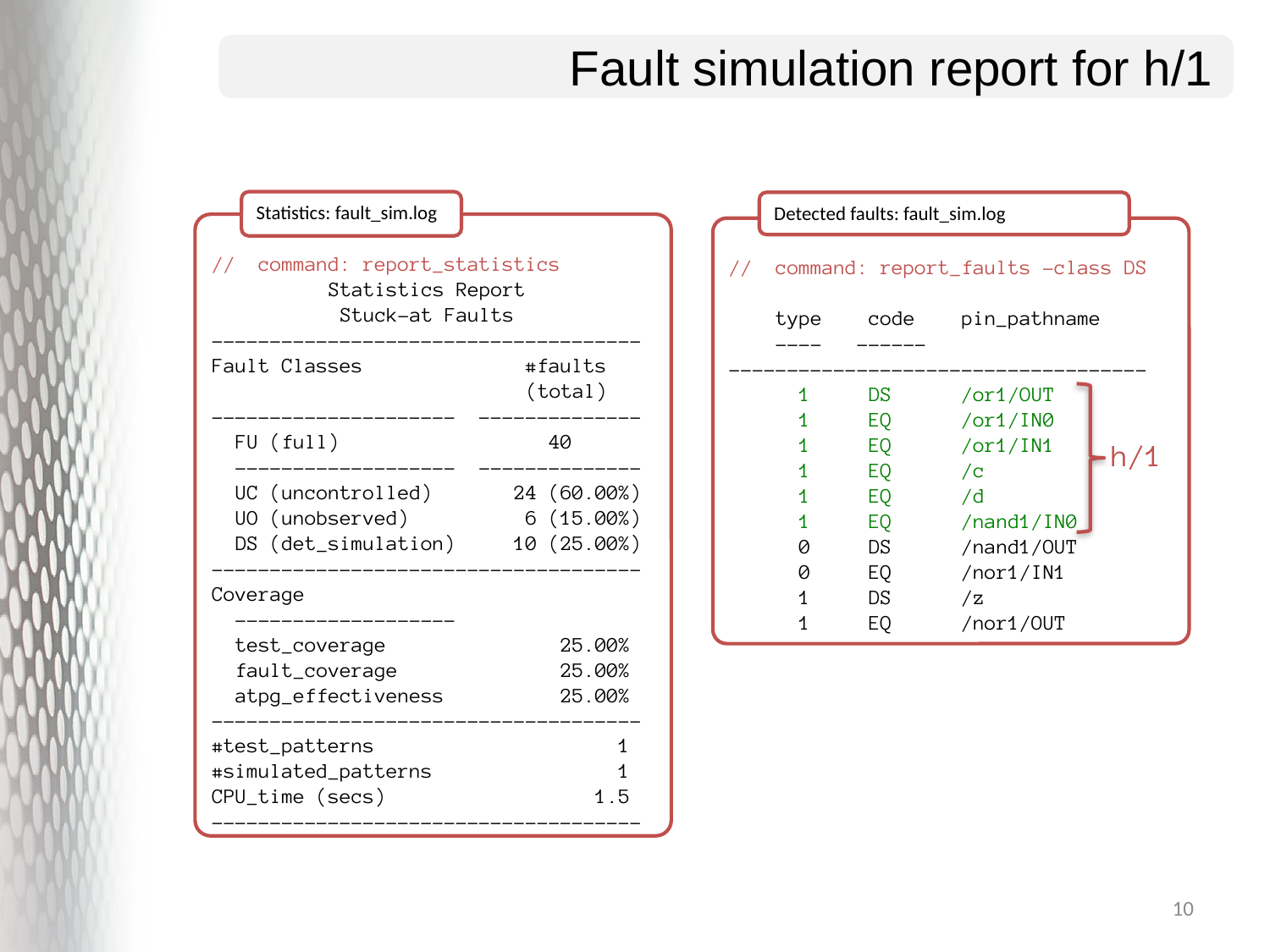

# Fault simulation report for h/1
Statistics: fault_sim.log

//  command: report_statistics
          Statistics Report
           Stuck-at Faults
-------------------------------------
Fault Classes              #faults
                           (total)
---------------------  --------------
  FU (full)                  40
  -------------------  --------------
  UC (uncontrolled)       24 (60.00%)
  UO (unobserved)          6 (15.00%)
  DS (det_simulation)     10 (25.00%)
-------------------------------------
Coverage
  -------------------
  test_coverage               25.00%
  fault_coverage              25.00%
  atpg_effectiveness          25.00%
-------------------------------------
#test_patterns                     1
#simulated_patterns                1
CPU_time (secs)                  1.5
-------------------------------------
Detected faults: fault_sim.log

//  command: report_faults -class DS

    type    code    pin_pathname
    ----   ------   ------------------------------------
      1     DS      /or1/OUT
      1     EQ      /or1/IN0
      1     EQ      /or1/IN1
      1     EQ      /c
      1     EQ      /d
      1     EQ      /nand1/IN0
      0     DS      /nand1/OUT
      0     EQ      /nor1/IN1
      1     DS      /z
      1     EQ      /nor1/OUT

h/1
10